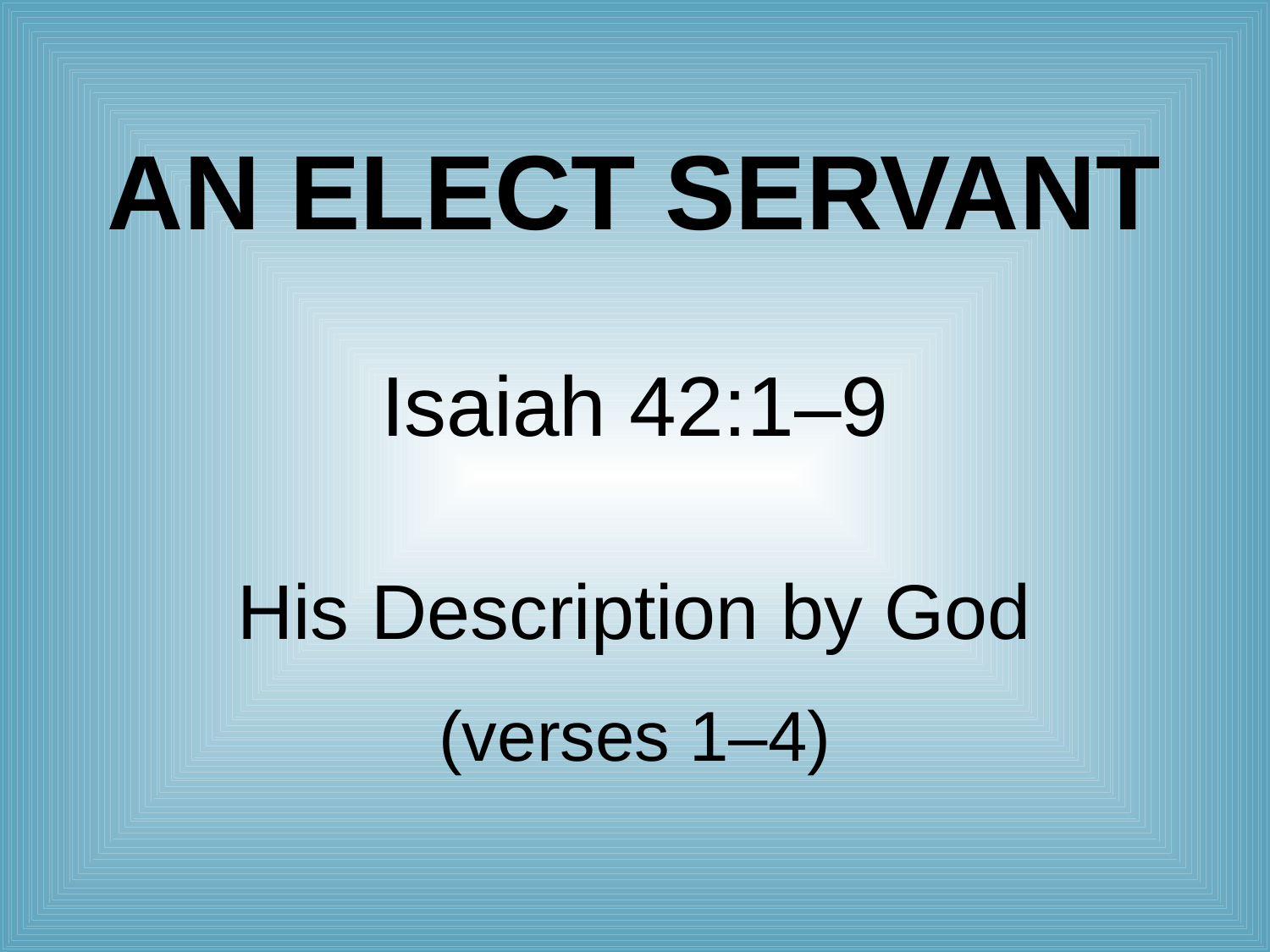

# An Elect Servant
Isaiah 42:1–9

His Description by God
(verses 1–4)